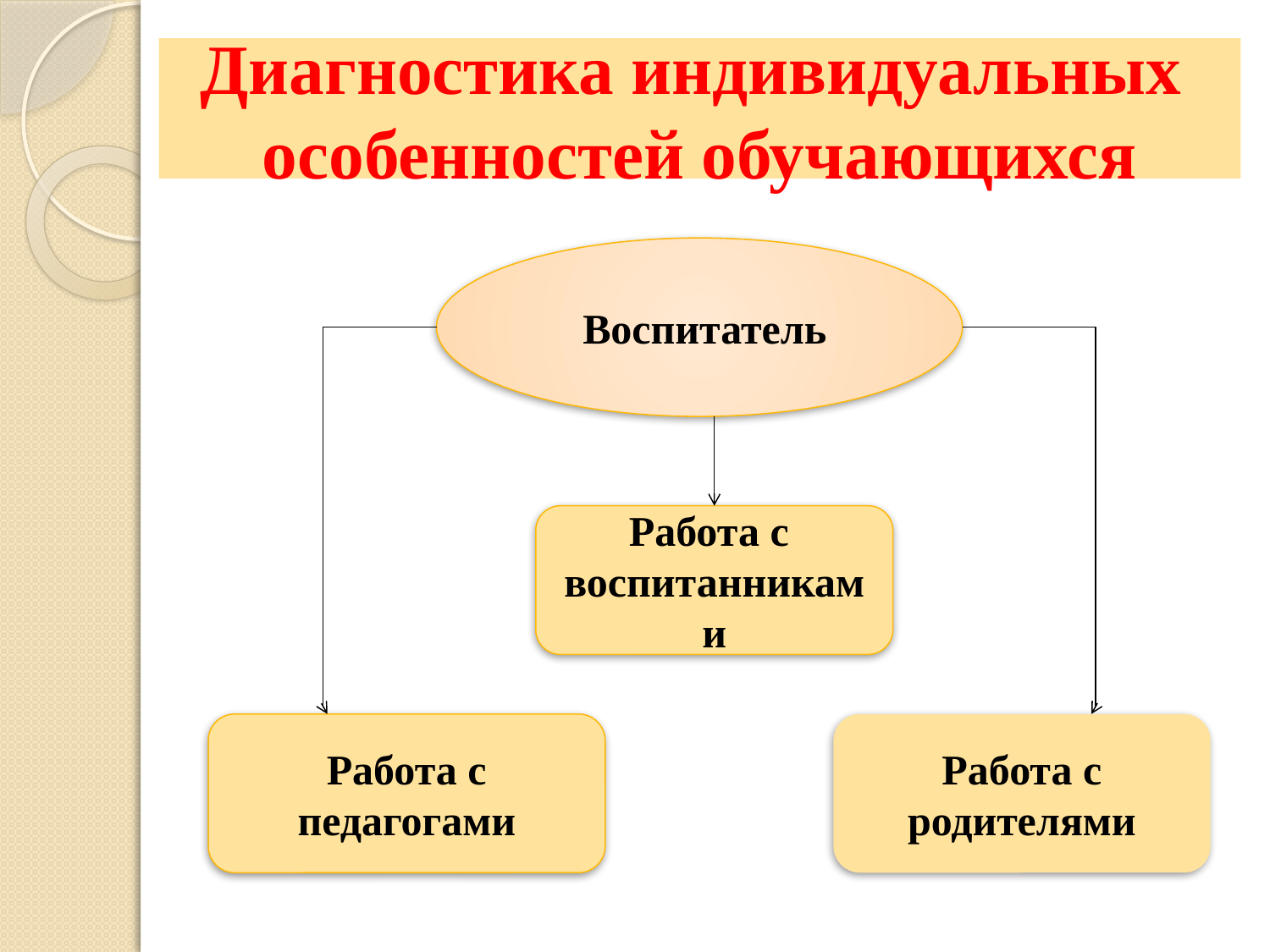

# Диагностика индивидуальных особенностей обучающихся

 Воспитатель
Работа с  воспитанниками
Работа с педагогами
Работа с родителями